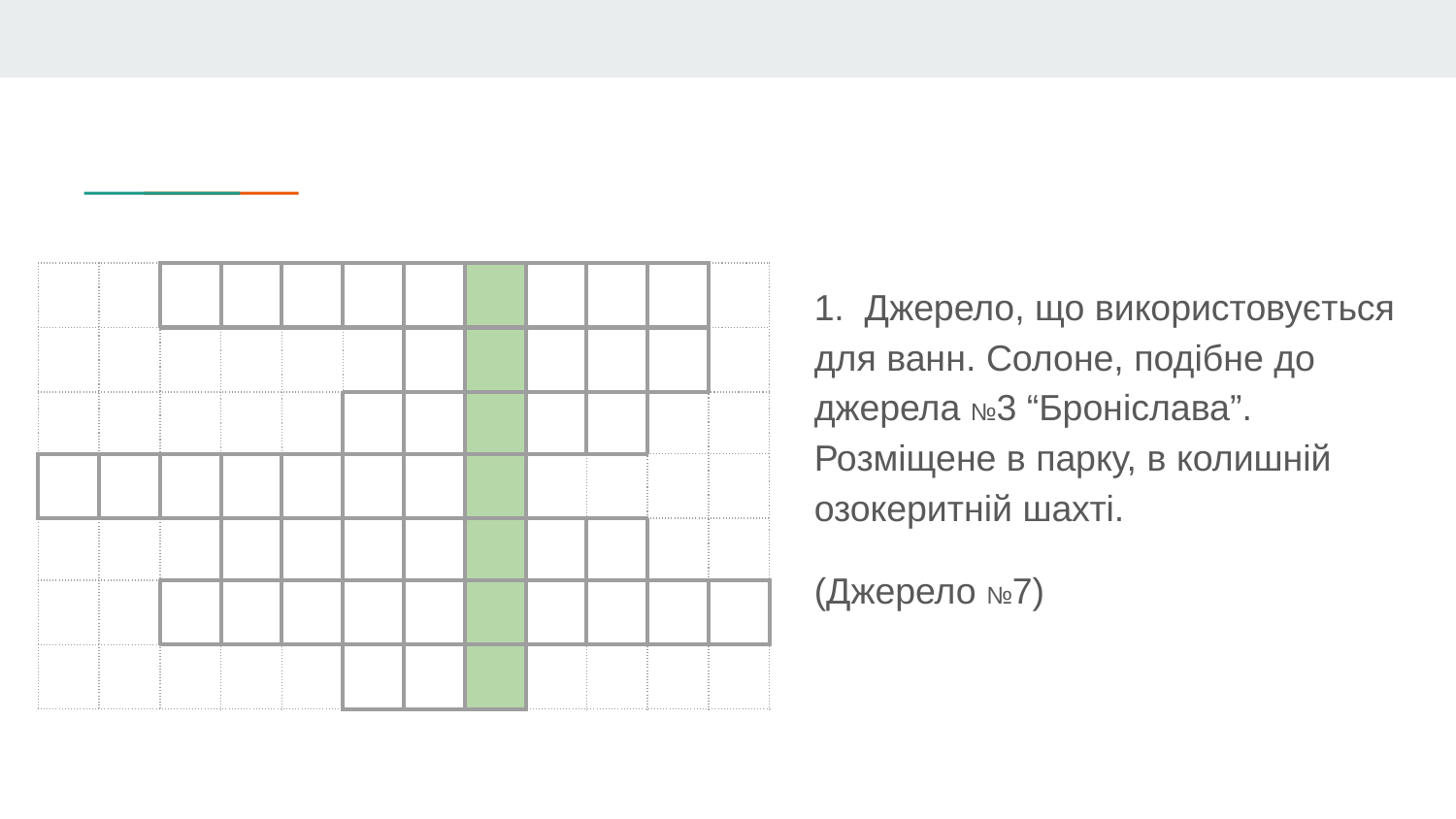

|  |  |  |  |  |  |  |  |  |  |  |  |
| --- | --- | --- | --- | --- | --- | --- | --- | --- | --- | --- | --- |
|  |  |  |  |  |  |  |  |  |  |  |  |
|  |  |  |  |  |  |  |  |  |  |  |  |
|  |  |  |  |  |  |  |  |  |  |  |  |
|  |  |  |  |  |  |  |  |  |  |  |  |
|  |  |  |  |  |  |  |  |  |  |  |  |
|  |  |  |  |  |  |  |  |  |  |  |  |
1.  Джерело, що використовується для ванн. Солоне, подібне до джерела №3 “Броніслава”. Розміщене в парку, в колишній озокеритній шахті.
(Джерело №7)